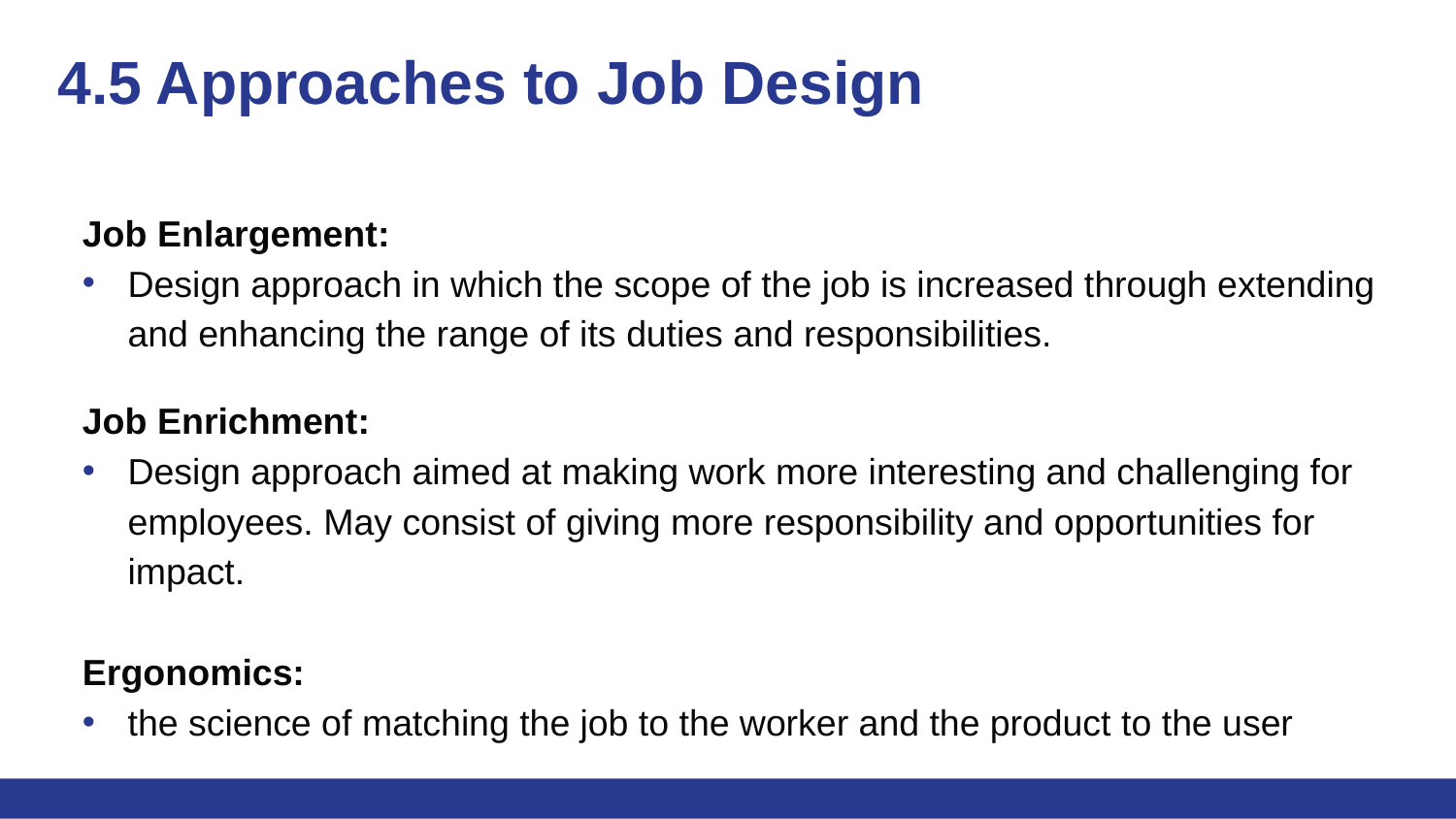

# 4.5 Approaches to Job Design
Job Enlargement:
Design approach in which the scope of the job is increased through extending and enhancing the range of its duties and responsibilities.

Job Enrichment:
Design approach aimed at making work more interesting and challenging for employees. May consist of giving more responsibility and opportunities for impact.

Ergonomics:
the science of matching the job to the worker and the product to the user